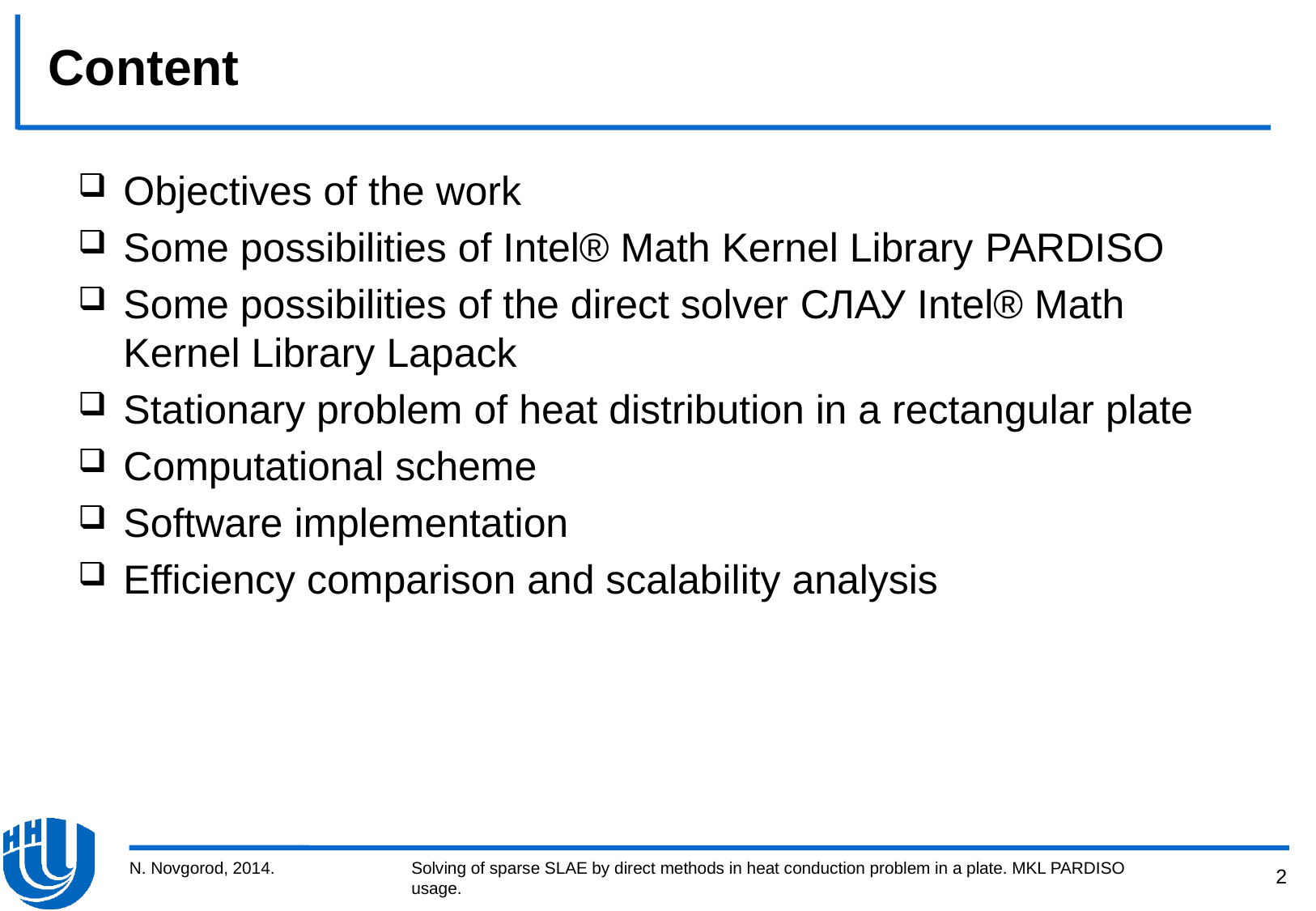

# Content
Objectives of the work
Some possibilities of Intel® Math Kernel Library PARDISO
Some possibilities of the direct solver СЛАУ Intel® Math Kernel Library Lapack
Stationary problem of heat distribution in a rectangular plate
Computational scheme
Software implementation
Efficiency comparison and scalability analysis
N. Novgorod, 2014.
Solving of sparse SLAE by direct methods in heat conduction problem in a plate. MKL PARDISO usage.